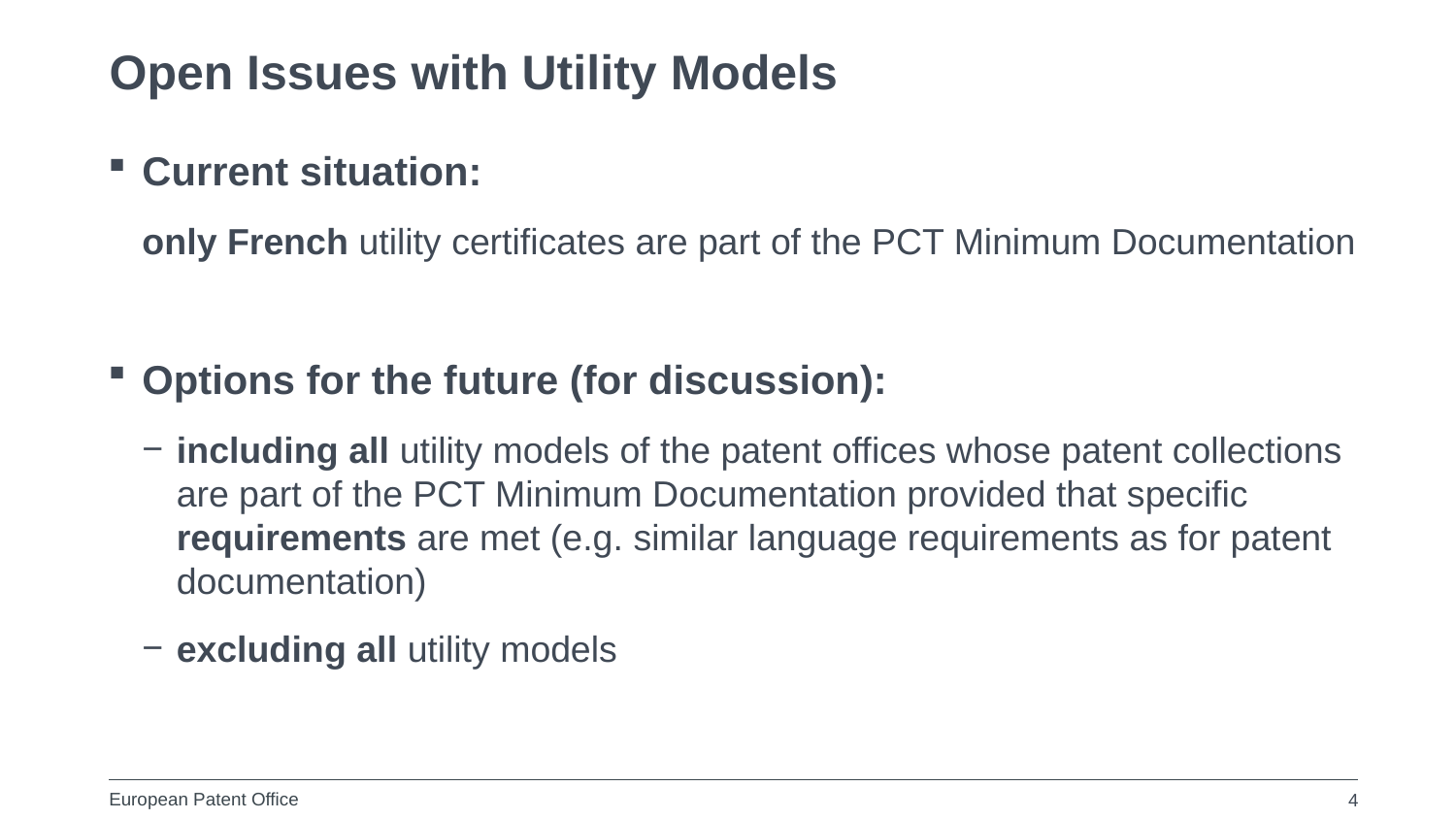

# Open Issues with Utility Models
Current situation:
only French utility certificates are part of the PCT Minimum Documentation

Options for the future (for discussion):
including all utility models of the patent offices whose patent collections are part of the PCT Minimum Documentation provided that specific requirements are met (e.g. similar language requirements as for patent documentation)
excluding all utility models
4